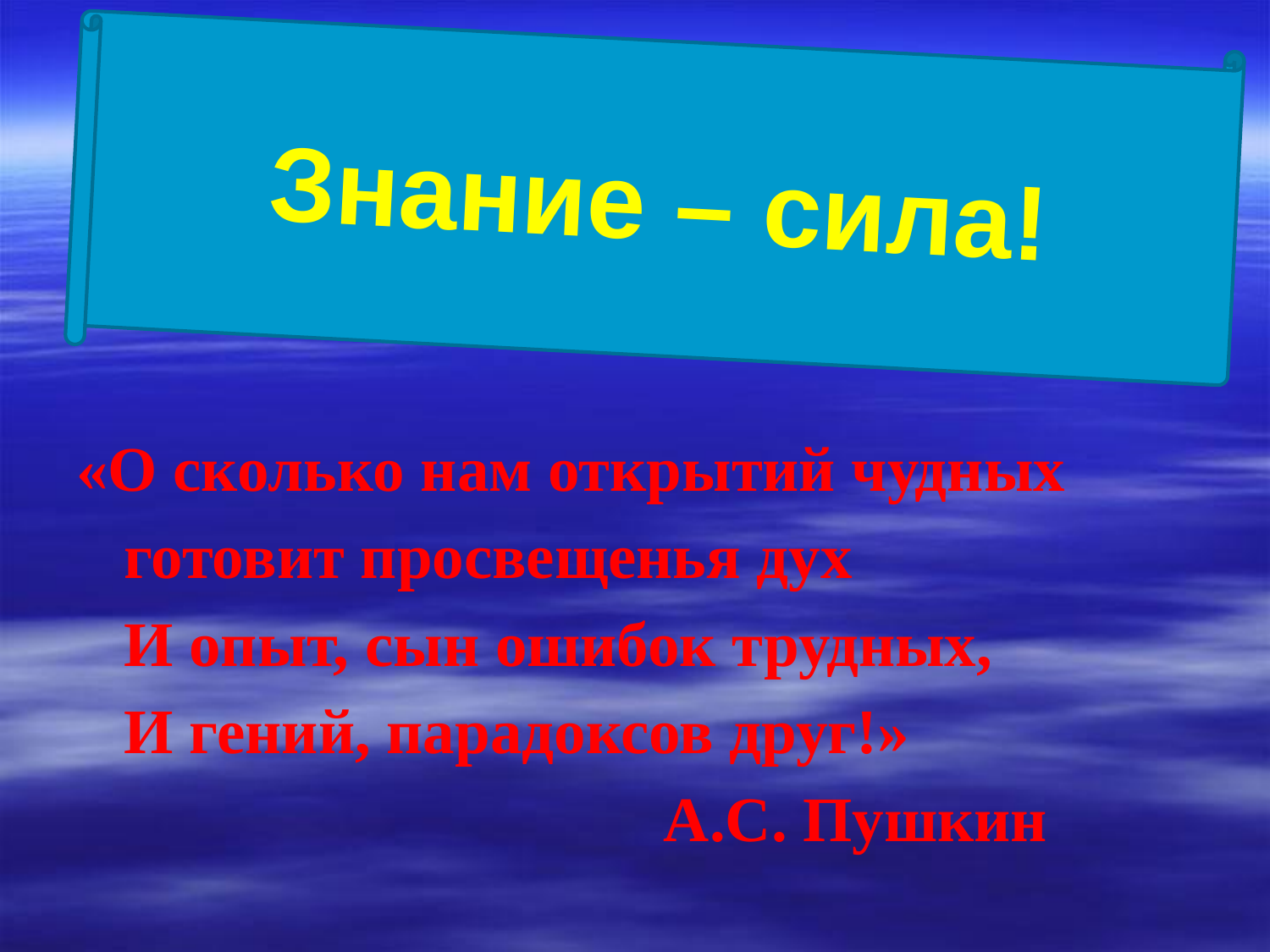

Знание – сила!
«О сколько нам открытий чудных
   готовит просвещенья дух
   И опыт, сын ошибок трудных,
   И гений, парадоксов друг!»
                                     А.С. Пушкин